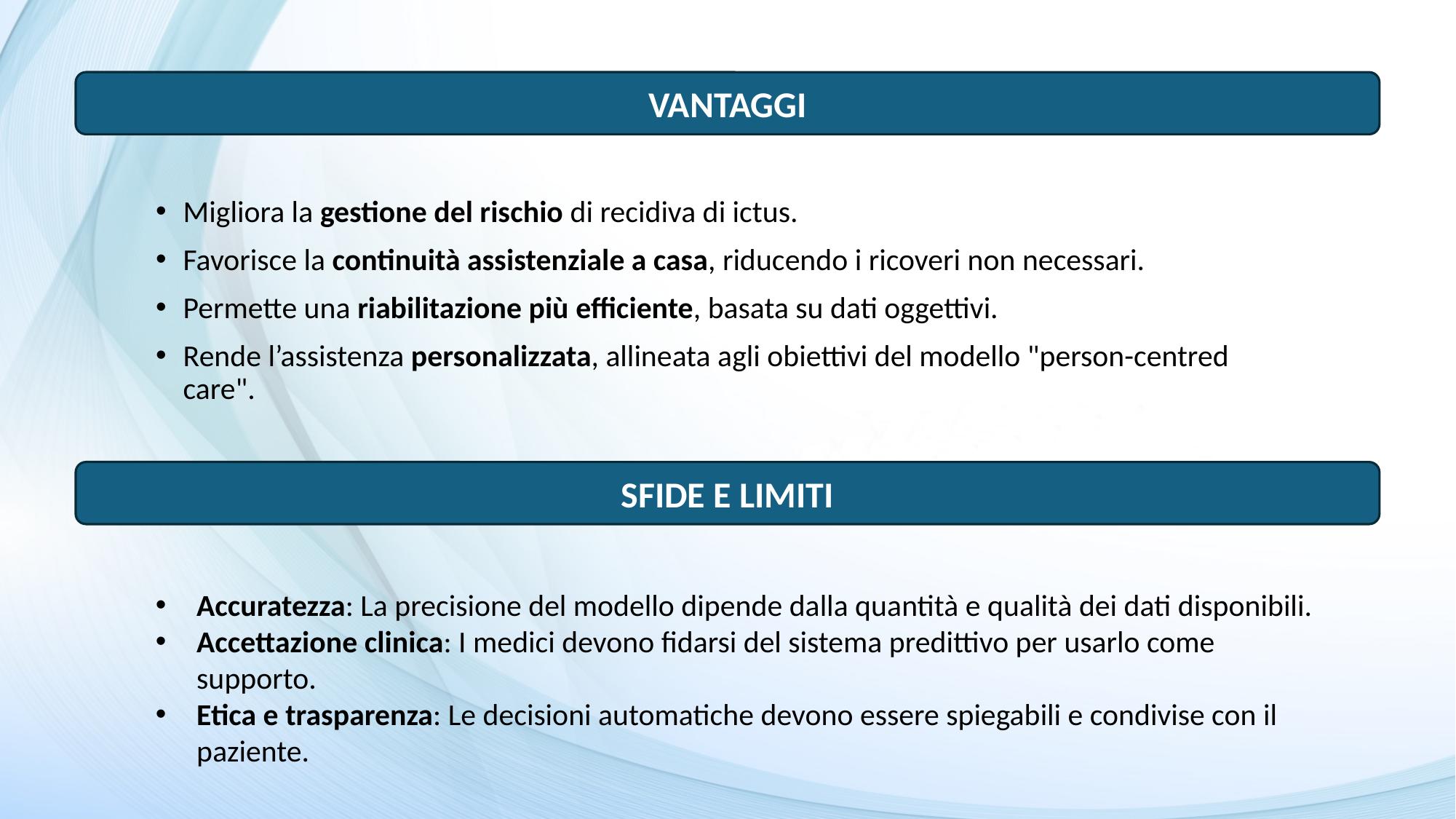

VANTAGGI
Migliora la gestione del rischio di recidiva di ictus.
Favorisce la continuità assistenziale a casa, riducendo i ricoveri non necessari.
Permette una riabilitazione più efficiente, basata su dati oggettivi.
Rende l’assistenza personalizzata, allineata agli obiettivi del modello "person-centred care".

SFIDE E LIMITI
Accuratezza: La precisione del modello dipende dalla quantità e qualità dei dati disponibili.
Accettazione clinica: I medici devono fidarsi del sistema predittivo per usarlo come supporto.
Etica e trasparenza: Le decisioni automatiche devono essere spiegabili e condivise con il paziente.